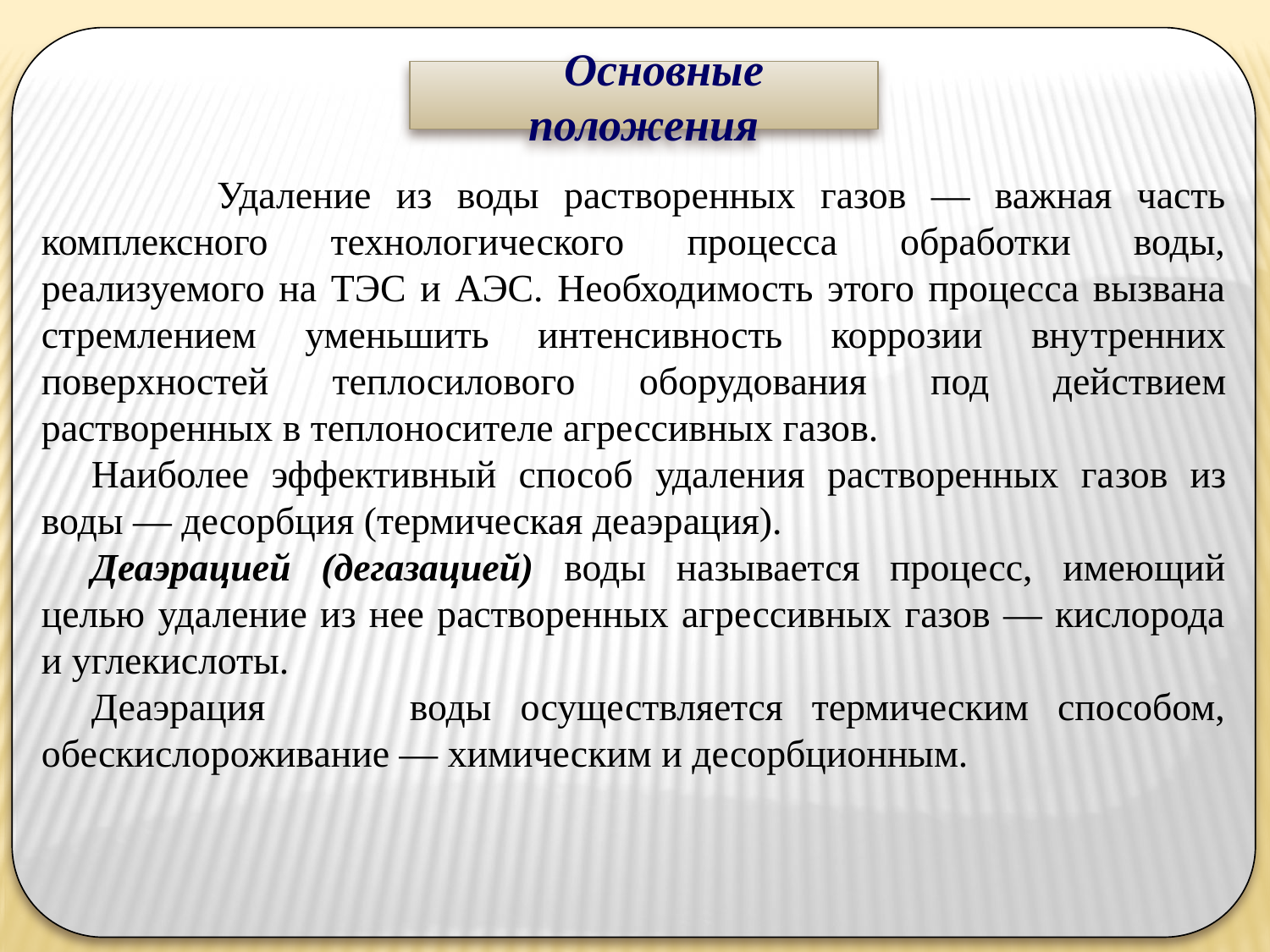

Основные положения
     Удаление из воды растворенных газов — важная часть комплексного технологического процесса обработки воды, реализуемого на ТЭС и АЭС. Необходимость этого процесса вызвана стремлением уменьшить интенсивность коррозии вну­тренних поверхностей теплосилового оборудования под дей­ствием растворенных в теплоносителе агрессивных газов.
Наиболее эффективный способ удаления растворенных га­зов из воды — десорбция (термическая деаэрация).
Деаэрацией (дегазацией) воды называется процесс, имеющий целью удаление из нее растворенных агрессивных газов — кислорода и углекислоты.
Деаэрация     воды осуществляется термическим способом, обескислороживание — химическим и десорбционным.